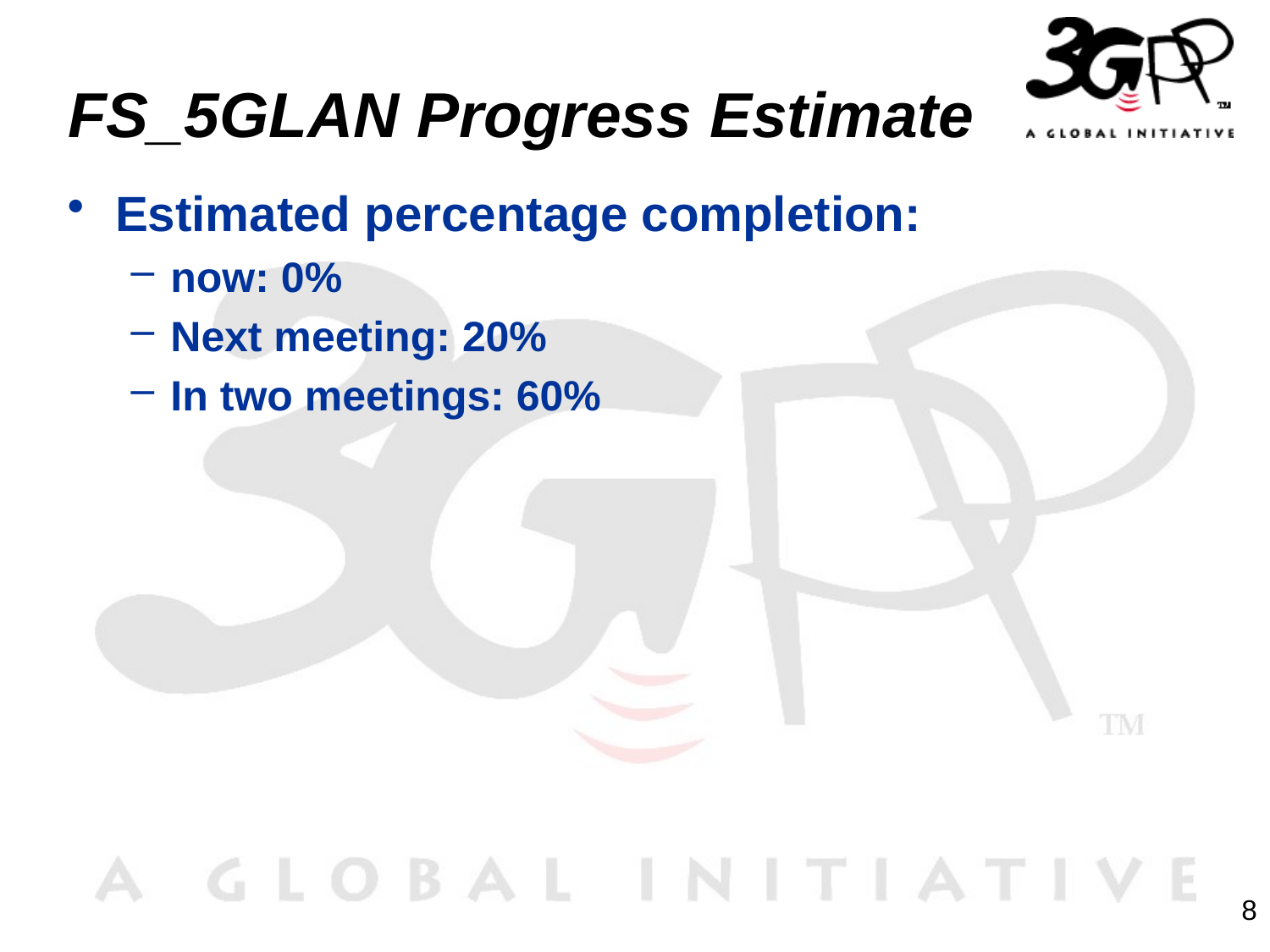

# FS_5GLAN Progress Estimate
Estimated percentage completion:
now: 0%
Next meeting: 20%
In two meetings: 60%
8